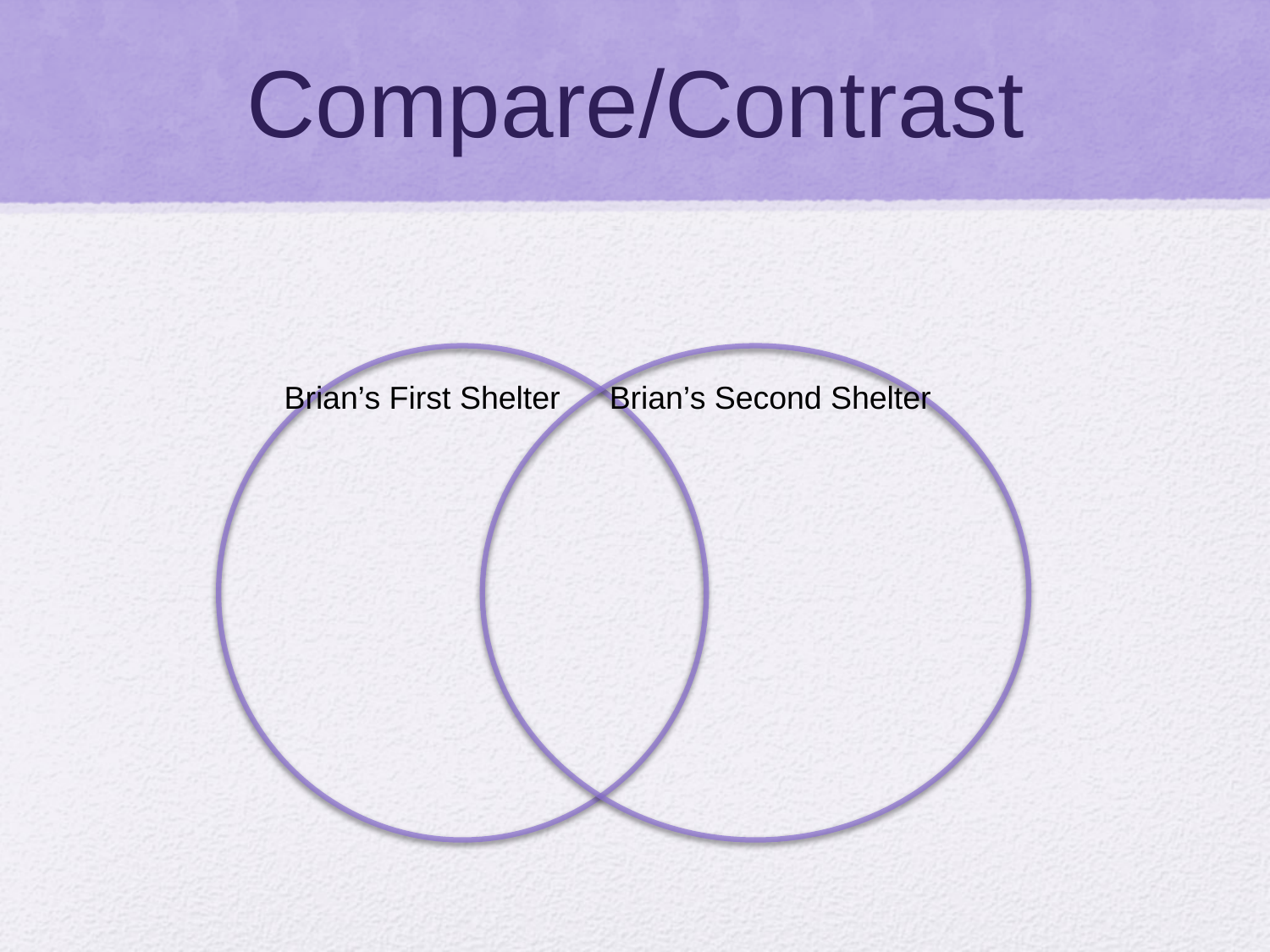

# Compare/Contrast

Brian’s First Shelter
Brian’s Second Shelter